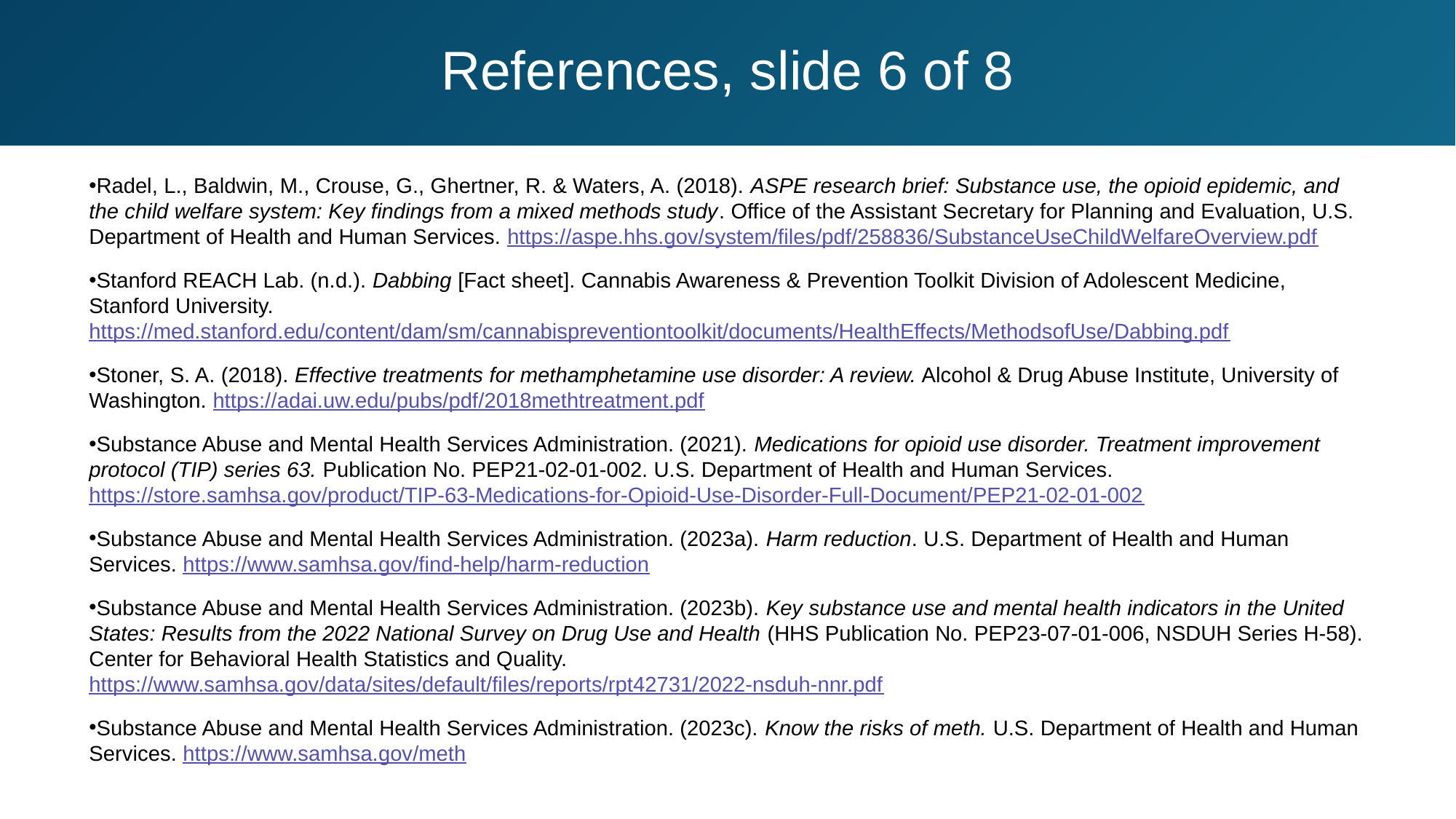

# References, slide 6 of 8
Radel, L., Baldwin, M., Crouse, G., Ghertner, R. & Waters, A. (2018). ASPE research brief: Substance use, the opioid epidemic, and the child welfare system: Key findings from a mixed methods study. Office of the Assistant Secretary for Planning and Evaluation, U.S. Department of Health and Human Services. https://aspe.hhs.gov/system/files/pdf/258836/SubstanceUseChildWelfareOverview.pdf ​
Stanford REACH Lab. (n.d.). Dabbing [Fact sheet]. Cannabis Awareness & Prevention Toolkit Division of Adolescent Medicine, Stanford University. https://med.stanford.edu/content/dam/sm/cannabispreventiontoolkit/documents/HealthEffects/MethodsofUse/Dabbing.pdf
Stoner, S. A. (2018). Effective treatments for methamphetamine use disorder: A review. Alcohol & Drug Abuse Institute, University of Washington. https://adai.uw.edu/pubs/pdf/2018methtreatment.pdf
Substance Abuse and Mental Health Services Administration. (2021). Medications for opioid use disorder. Treatment improvement protocol (TIP) series 63. Publication No. PEP21-02-01-002. U.S. Department of Health and Human Services. https://store.samhsa.gov/product/TIP-63-Medications-for-Opioid-Use-Disorder-Full-Document/PEP21-02-01-002
Substance Abuse and Mental Health Services Administration. (2023a). Harm reduction. U.S. Department of Health and Human Services. https://www.samhsa.gov/find-help/harm-reduction
Substance Abuse and Mental Health Services Administration. (2023b). Key substance use and mental health indicators in the United States: Results from the 2022 National Survey on Drug Use and Health (HHS Publication No. PEP23-07-01-006, NSDUH Series H-58). Center for Behavioral Health Statistics and Quality. https://www.samhsa.gov/data/sites/default/files/reports/rpt42731/2022-nsduh-nnr.pdf
Substance Abuse and Mental Health Services Administration. (2023c). Know the risks of meth. U.S. Department of Health and Human Services. https://www.samhsa.gov/meth